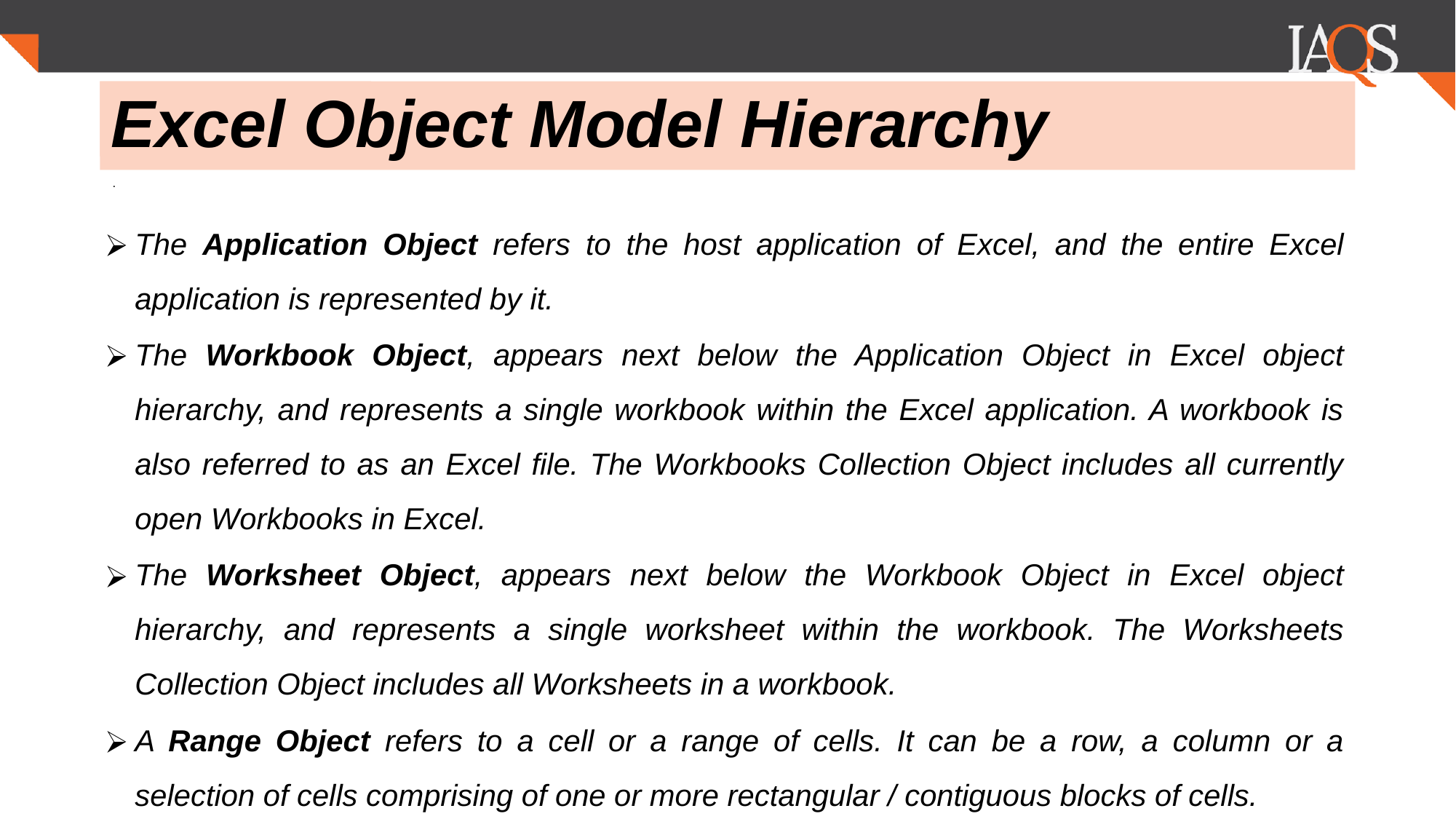

# Excel Object Model Hierarchy

.
The Application Object refers to the host application of Excel, and the entire Excel application is represented by it.
The Workbook Object, appears next below the Application Object in Excel object hierarchy, and represents a single workbook within the Excel application. A workbook is also referred to as an Excel file. The Workbooks Collection Object includes all currently open Workbooks in Excel.
The Worksheet Object, appears next below the Workbook Object in Excel object hierarchy, and represents a single worksheet within the workbook. The Worksheets Collection Object includes all Worksheets in a workbook.
A Range Object refers to a cell or a range of cells. It can be a row, a column or a selection of cells comprising of one or more rectangular / contiguous blocks of cells.